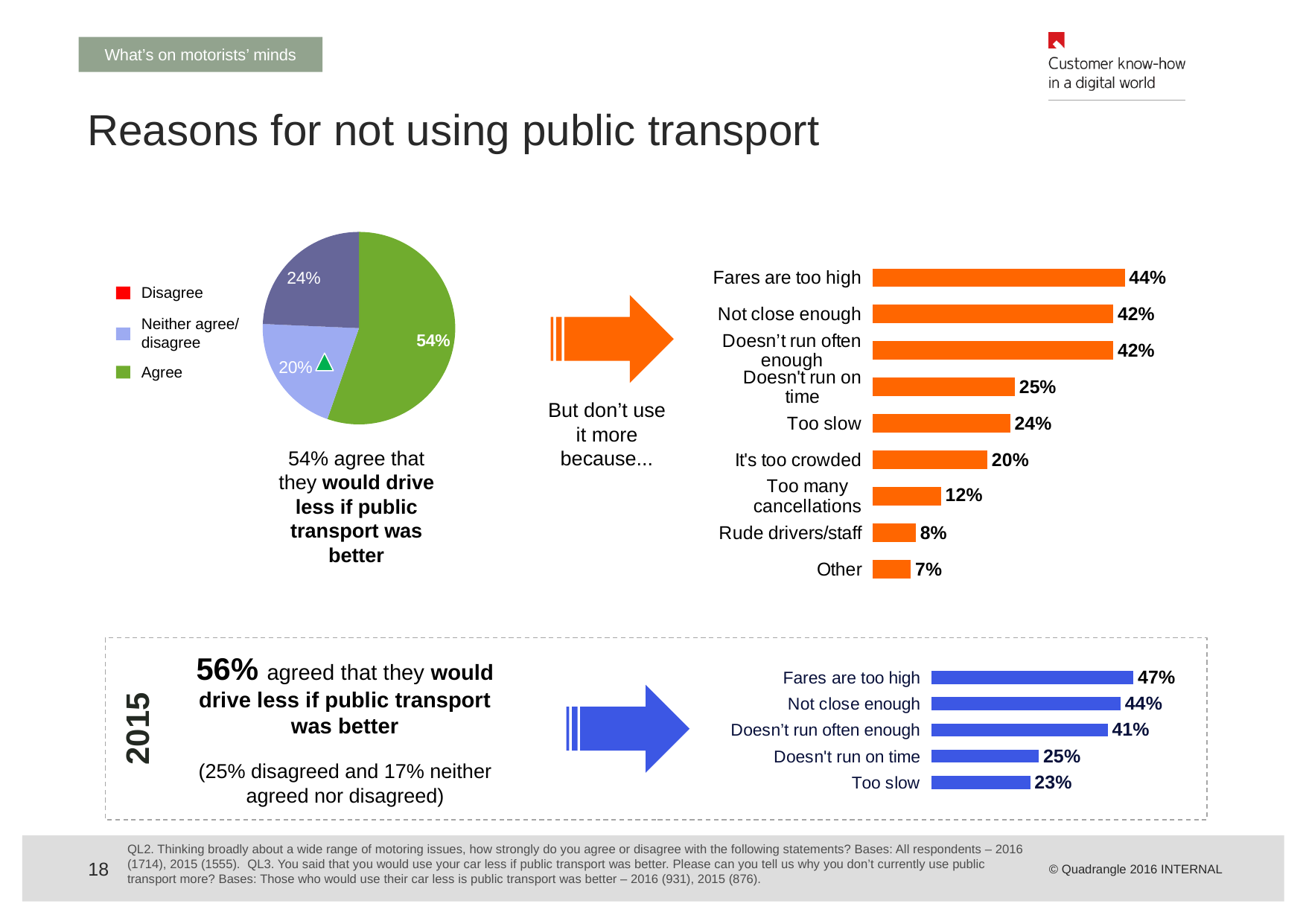

What’s on motorists’ minds
# Reasons for not using public transport

### Chart

| Category | Column1 |
|---|---|
| Agree | 0.5431738623104014 |
| neither | 0.2 |
| disagree | 0.2386231038506 |

### Chart

| Category | Sales |
|---|---|
| Fares are too high | 0.44 |
| Not close enough | 0.4200000000000003 |
| Doesn’t run often enough | 0.4200000000000003 |
| Doesn't run on time | 0.2481203007519004 |
| Too slow | 0.2400000000000002 |
| It's too crowded | 0.2 |
| Too many cancellations | 0.12000000000000002 |
| Rude drivers/staff | 0.07518796992481018 |
| Other | 0.06659505907625995 |
Disagree

Neither agree/
disagree

Agree

But don’t use it more because...
54% agree that they would drive less if public transport was better
2015
56% agreed that they would drive less if public transport was better

(25% disagreed and 17% neither agreed nor disagreed)

### Chart

| Category | Sales |
|---|---|
| Fares are too high | 0.4700000000000001 |
| Not close enough | 0.44 |
| Doesn’t run often enough | 0.4100000000000003 |
| Doesn't run on time | 0.25 |
| Too slow | 0.23 |
QL2. Thinking broadly about a wide range of motoring issues, how strongly do you agree or disagree with the following statements? Bases: All respondents – 2016 (1714), 2015 (1555).  QL3. You said that you would use your car less if public transport was better. Please can you tell us why you don’t currently use public transport more? Bases: Those who would use their car less is public transport was better – 2016 (931), 2015 (876).